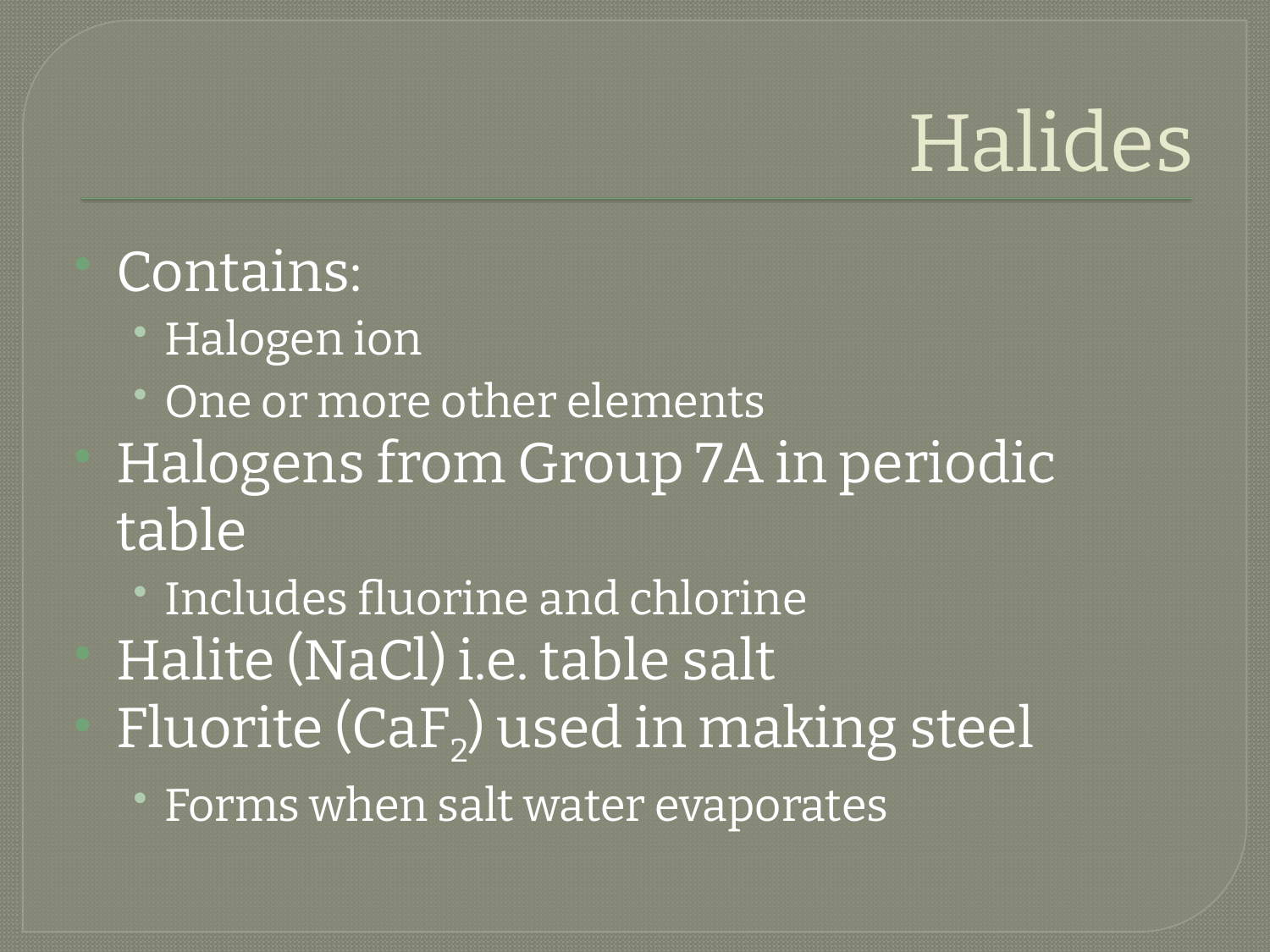

# Halides
Contains:
Halogen ion
One or more other elements
Halogens from Group 7A in periodic table
Includes fluorine and chlorine
Halite (NaCl) i.e. table salt
Fluorite (CaF2) used in making steel
Forms when salt water evaporates